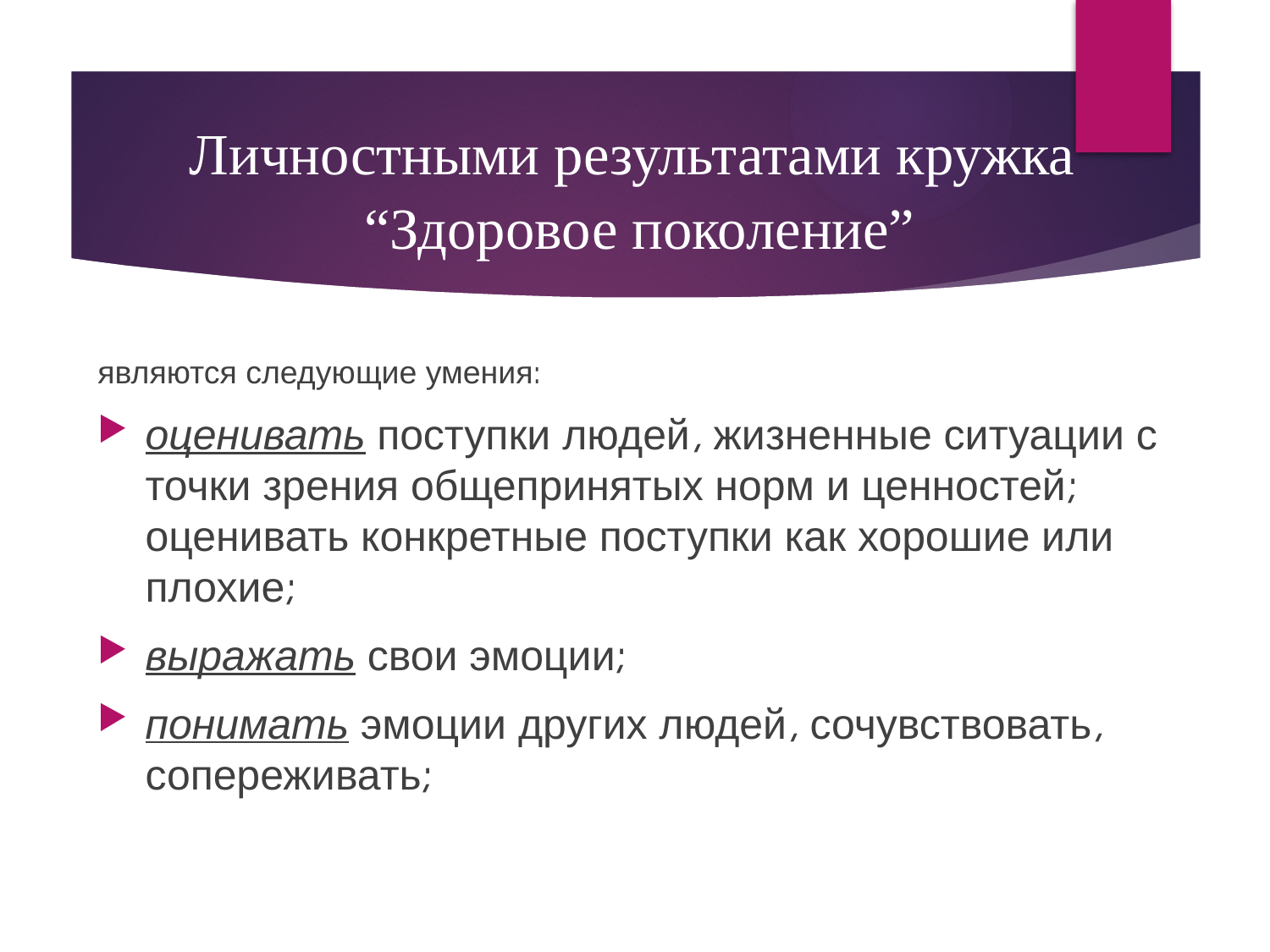

# Личностными результатами кружка “Здоровое поколение”
являются следующие умения:
оценивать поступки людей, жизненные ситуации с точки зрения общепринятых норм и ценностей; оценивать конкретные поступки как хорошие или плохие;
выражать свои эмоции;
понимать эмоции других людей, сочувствовать, сопереживать;